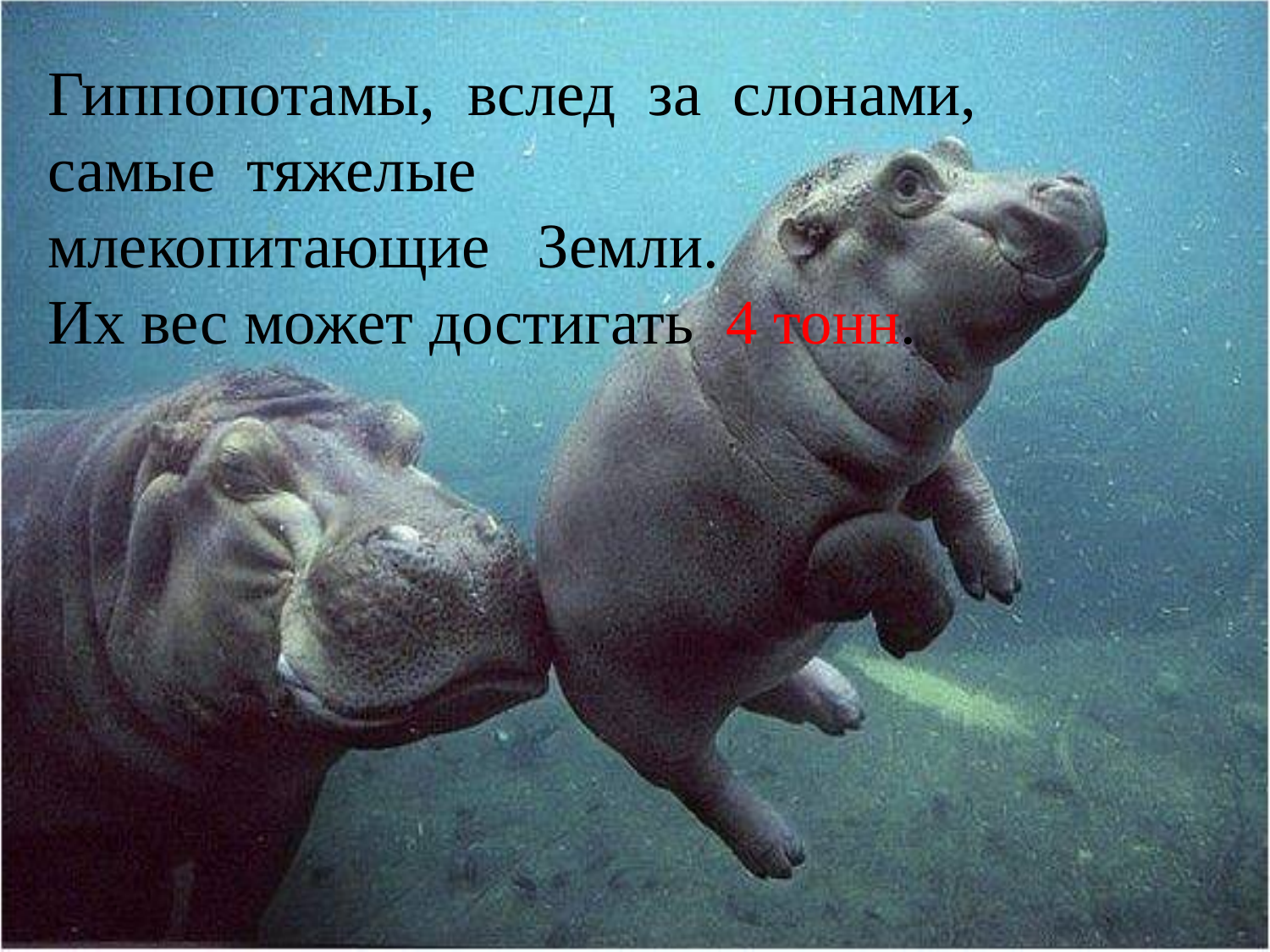

Гиппопотамы,  вслед  за  слонами,
самые  тяжелые
млекопитающие   Земли.
Их вес может достигать  4 тонн.